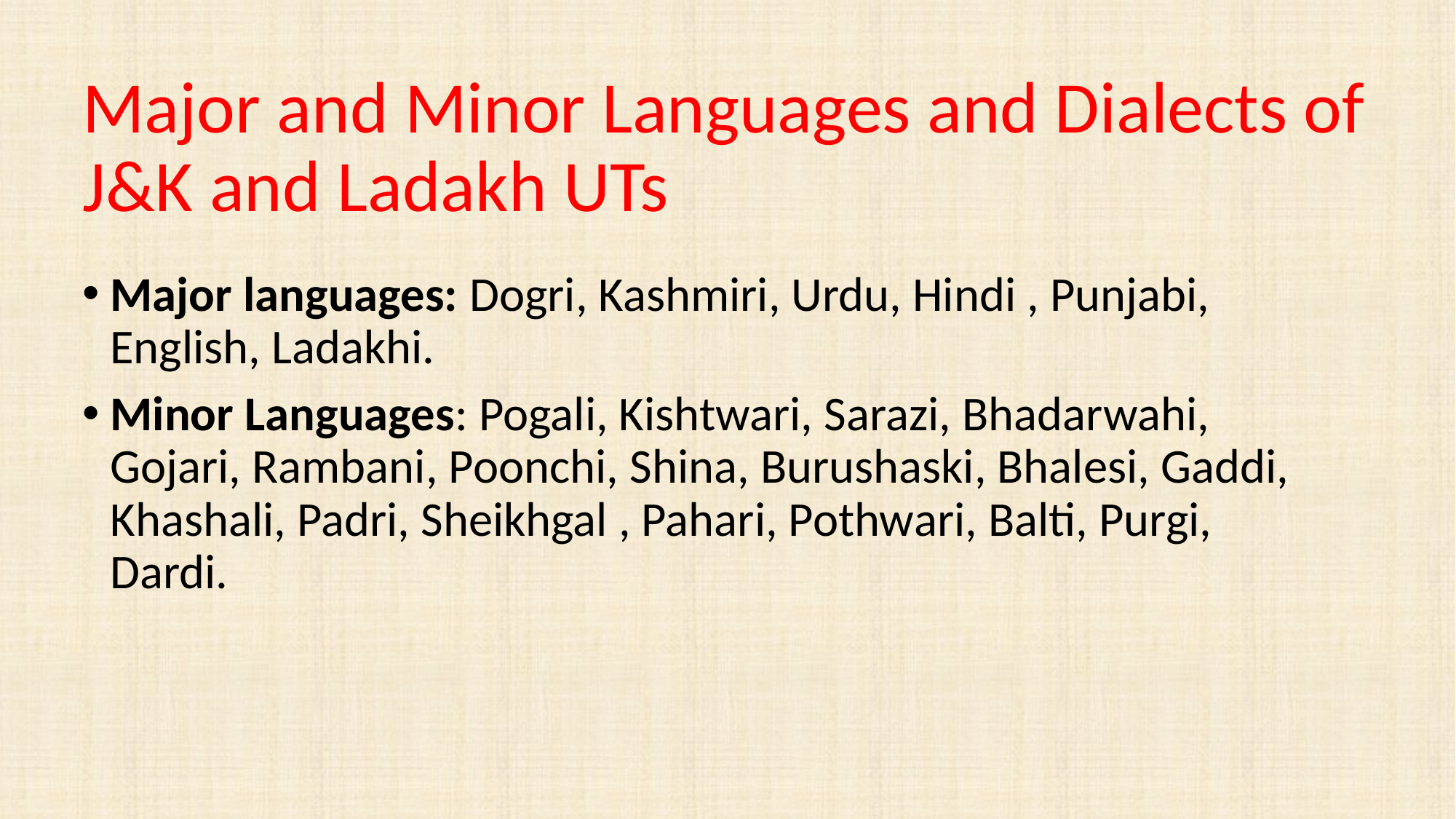

# Major and Minor Languages and Dialects of J&K and Ladakh UTs
Major languages: Dogri, Kashmiri, Urdu, Hindi , Punjabi, English, Ladakhi.
Minor Languages: Pogali, Kishtwari, Sarazi, Bhadarwahi, Gojari, Rambani, Poonchi, Shina, Burushaski, Bhalesi, Gaddi, Khashali, Padri, Sheikhgal , Pahari, Pothwari, Balti, Purgi, Dardi.